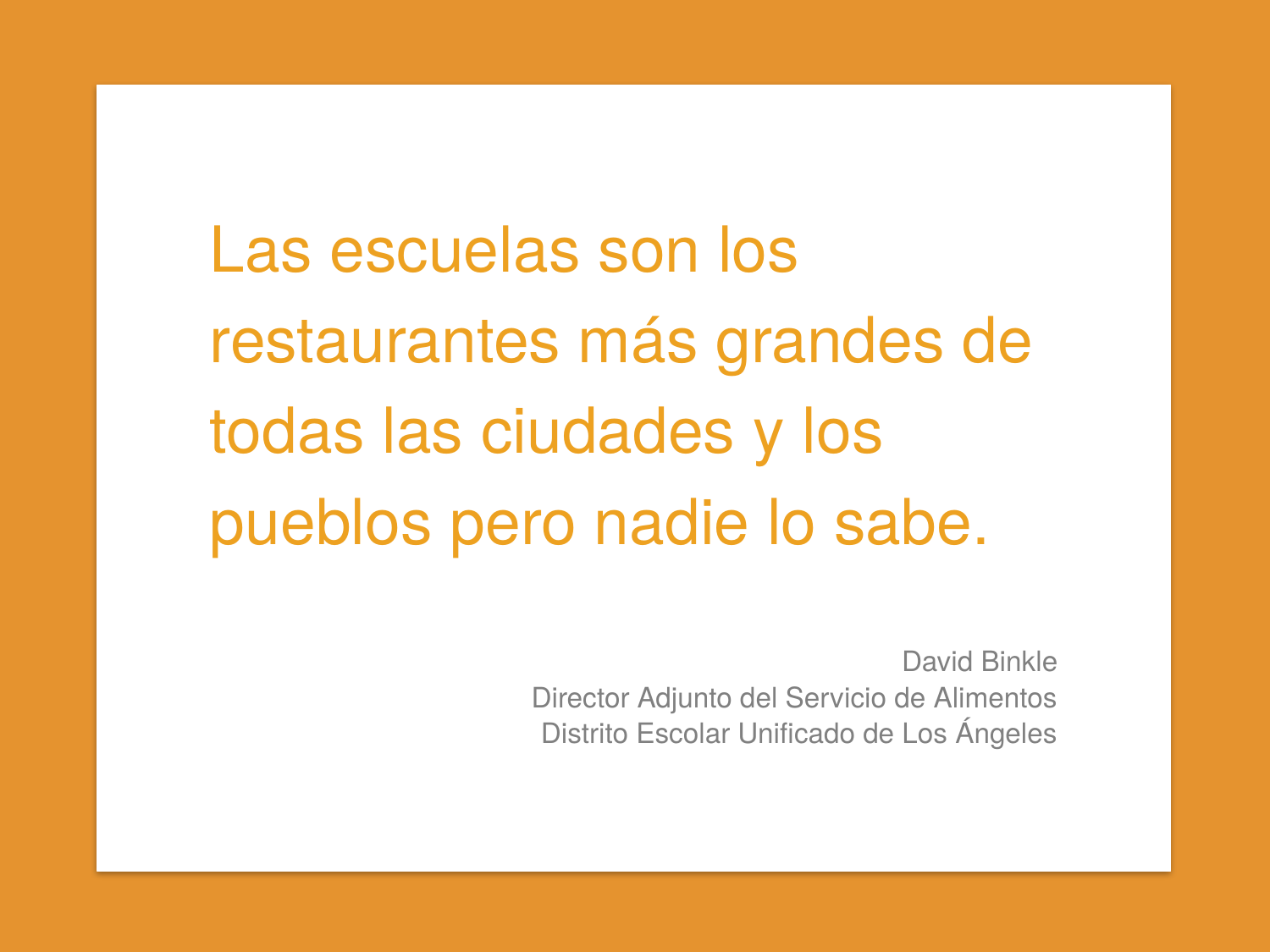

Las escuelas son los restaurantes más grandes de todas las ciudades y los pueblos pero nadie lo sabe.
David Binkle
Director Adjunto del Servicio de Alimentos
Distrito Escolar Unificado de Los Ángeles